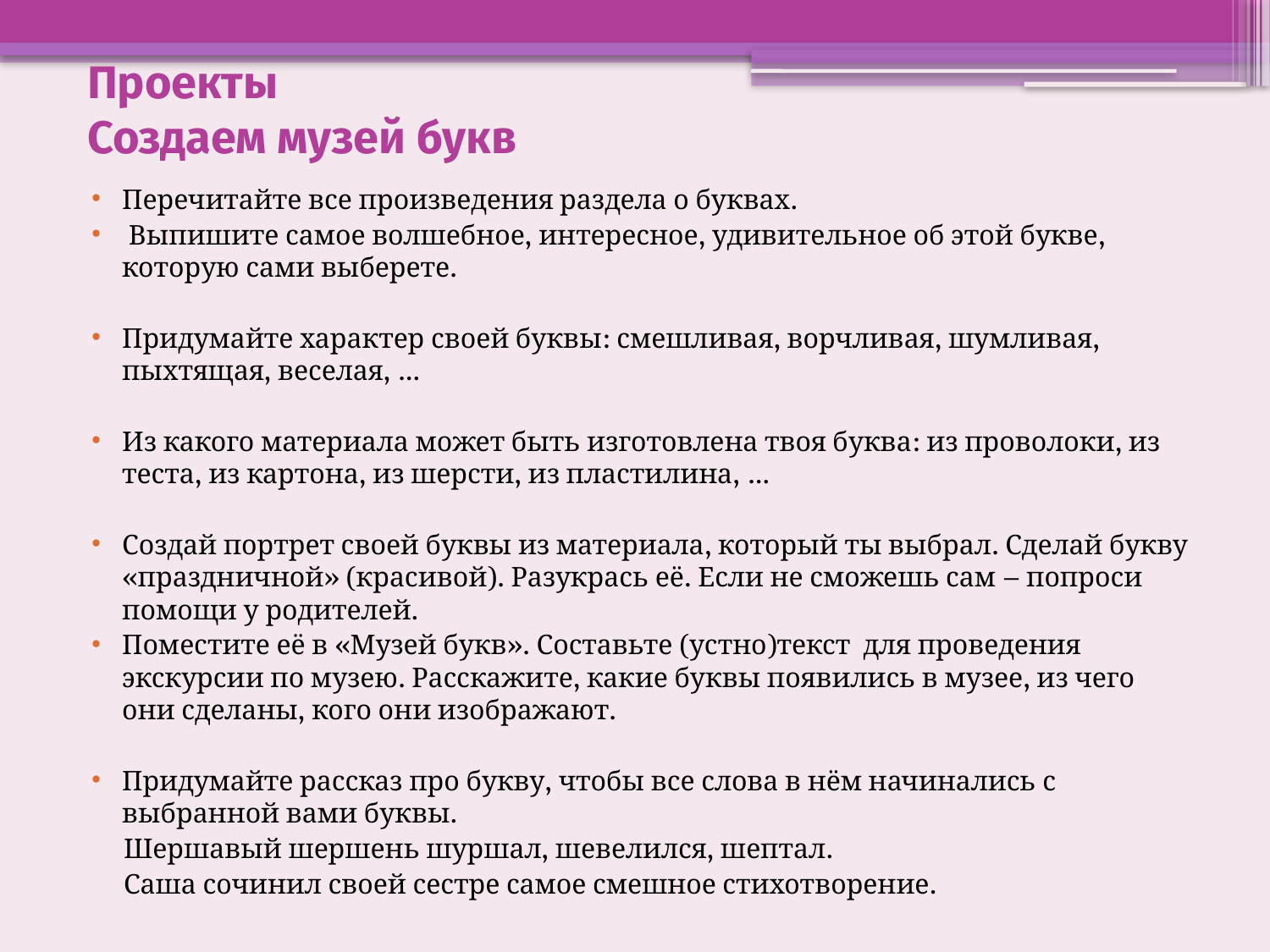

# Проекты Создаем музей букв
Перечитайте все произведения раздела о буквах.
 Выпишите самое волшебное, интересное, удивительное об этой букве, которую сами выберете.

Придумайте характер своей буквы: смешливая, ворчливая, шумливая, пыхтящая, веселая, …

Из какого материала может быть изготовлена твоя буква: из проволоки, из теста, из картона, из шерсти, из пластилина, …

Создай портрет своей буквы из материала, который ты выбрал. Сделай букву «праздничной» (красивой). Разукрась её. Если не сможешь сам – попроси помощи у родителей.
Поместите её в «Музей букв». Составьте (устно)текст  для проведения экскурсии по музею. Расскажите, какие буквы появились в музее, из чего  они сделаны, кого они изображают.

Придумайте рассказ про букву, чтобы все слова в нём начинались с выбранной вами буквы.
     Шершавый шершень шуршал, шевелился, шептал.
     Саша сочинил своей сестре самое смешное стихотворение.